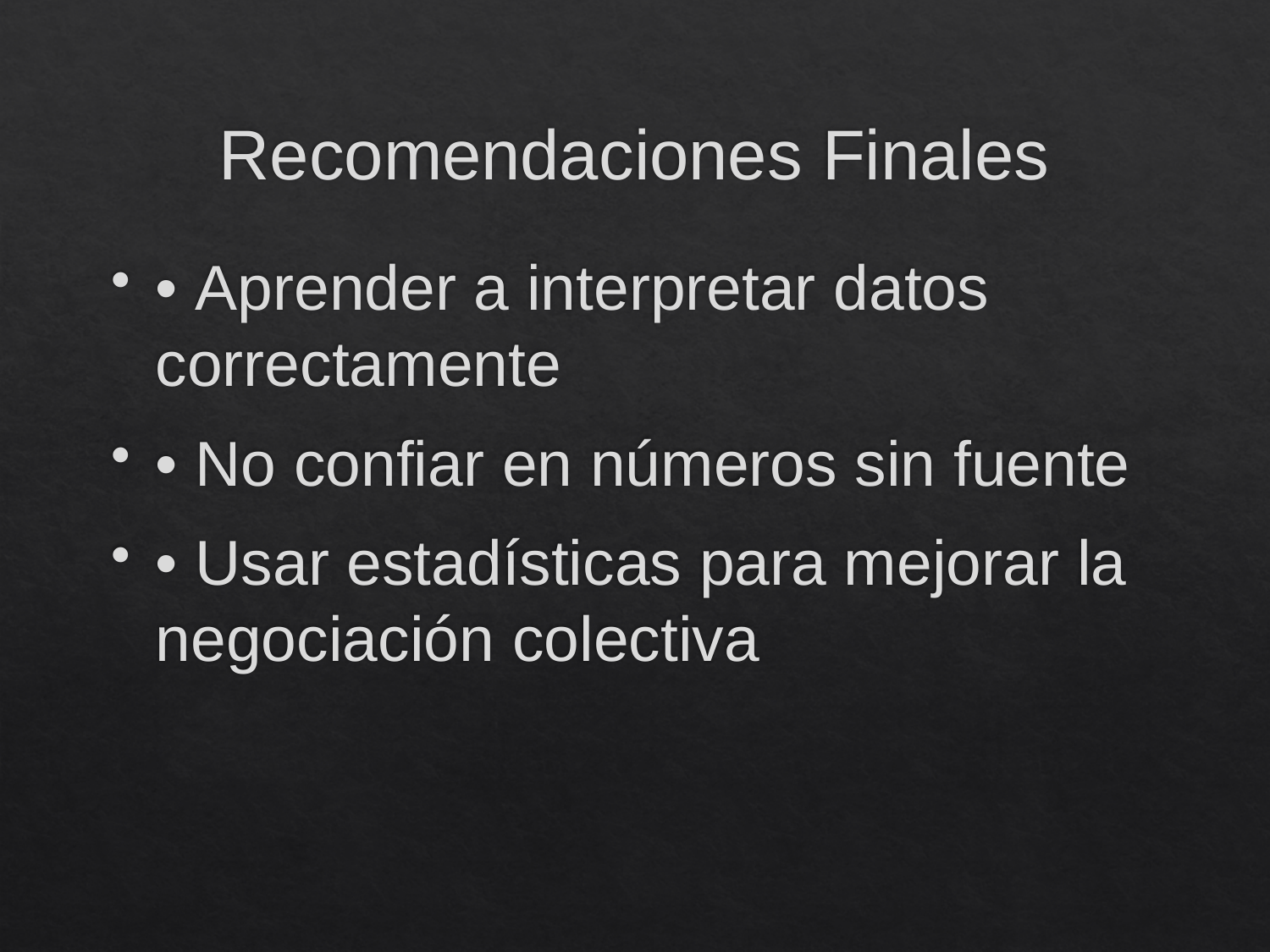

# Recomendaciones Finales
• Aprender a interpretar datos correctamente
• No confiar en números sin fuente
• Usar estadísticas para mejorar la negociación colectiva